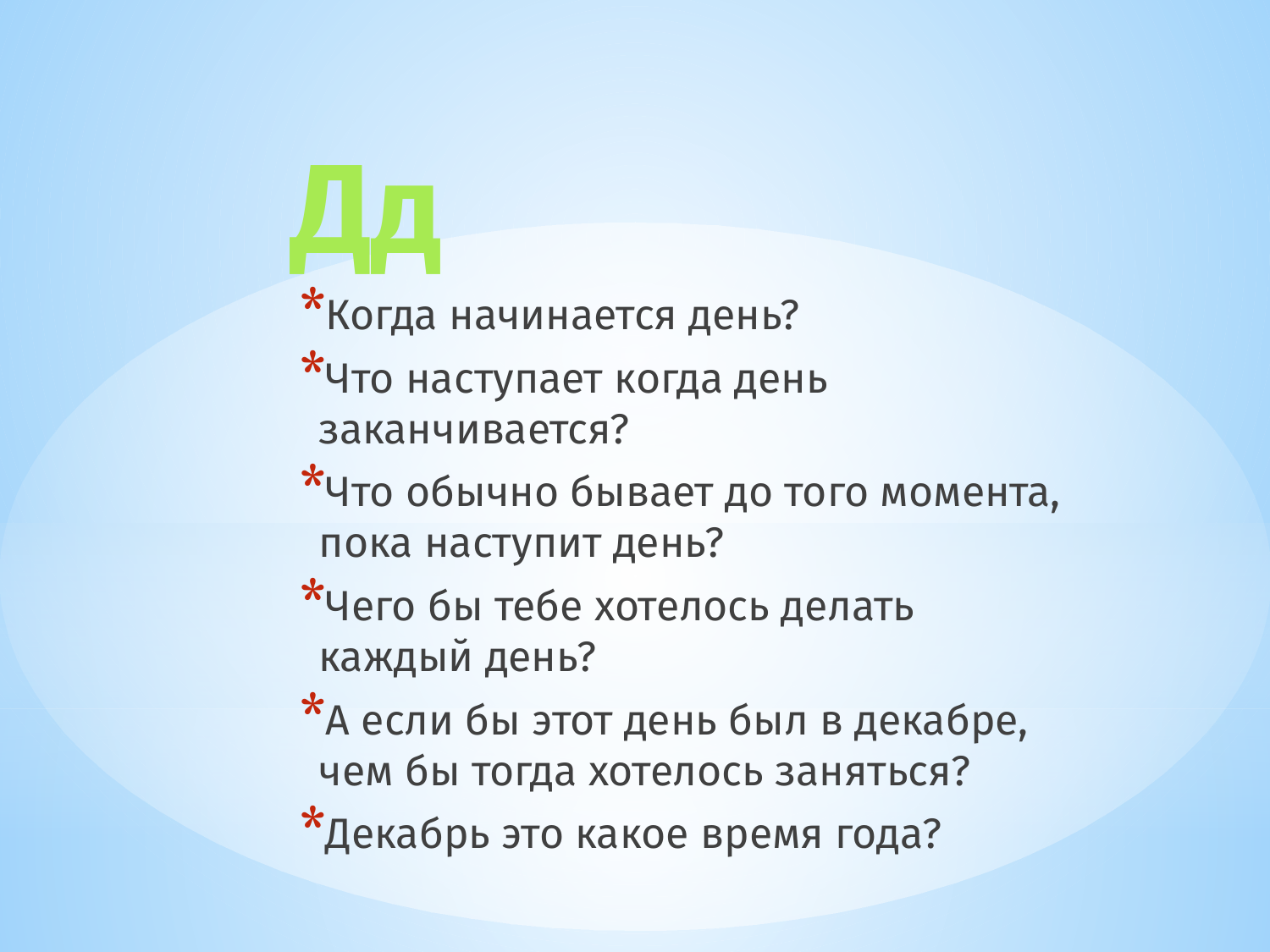

# Дд
Когда начинается день?
Что наступает когда день заканчивается?
Что обычно бывает до того момента, пока наступит день?
Чего бы тебе хотелось делать каждый день?
А если бы этот день был в декабре, чем бы тогда хотелось заняться?
Декабрь это какое время года?